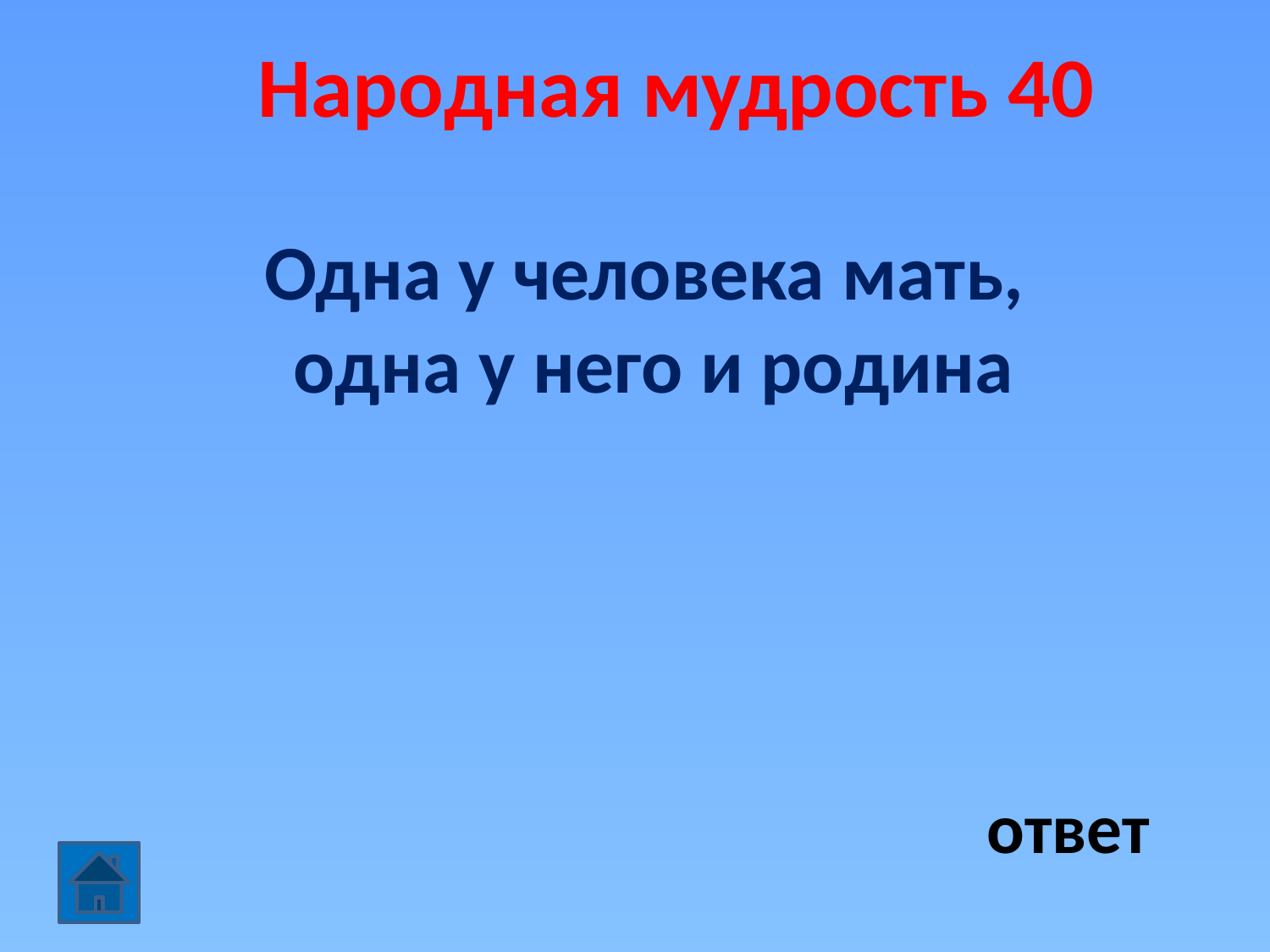

Народная мудрость 40
Одна у человека мать,
 одна у него и родина

ответ